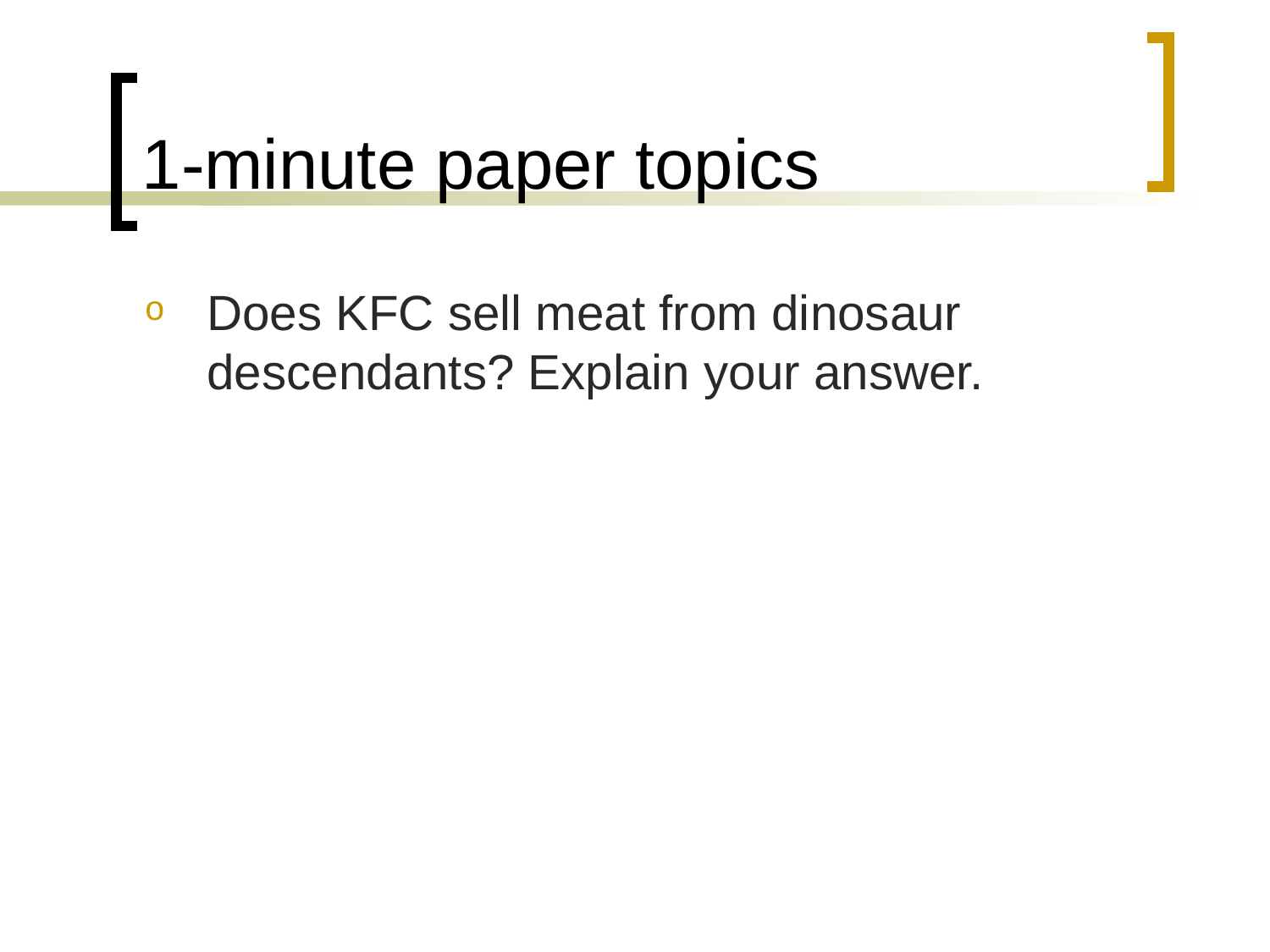

# 1-minute paper topics
Does KFC sell meat from dinosaur descendants? Explain your answer.